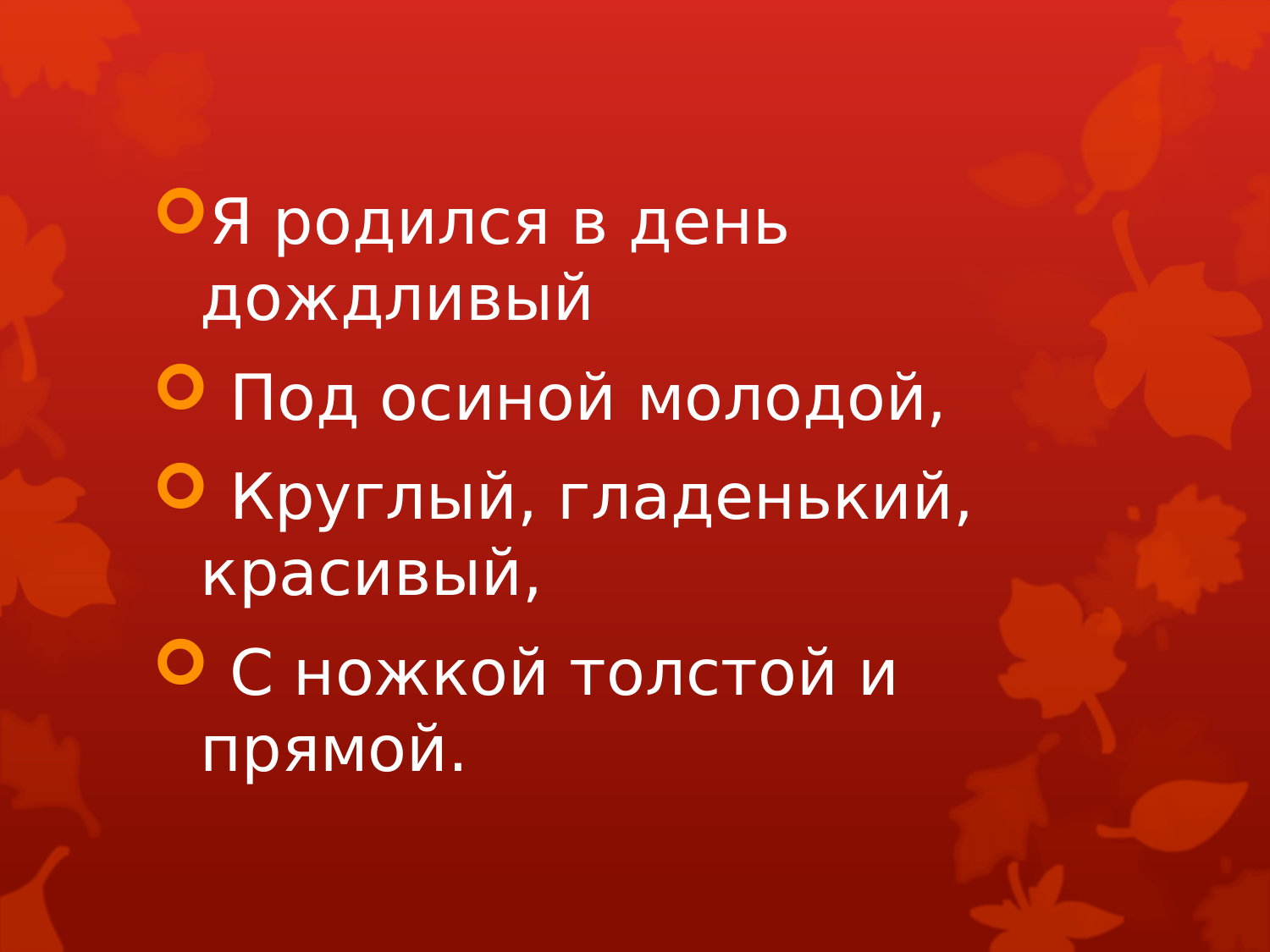

#
Я родился в день дождливый
 Под осиной молодой,
 Круглый, гладенький, красивый,
 С ножкой толстой и прямой.